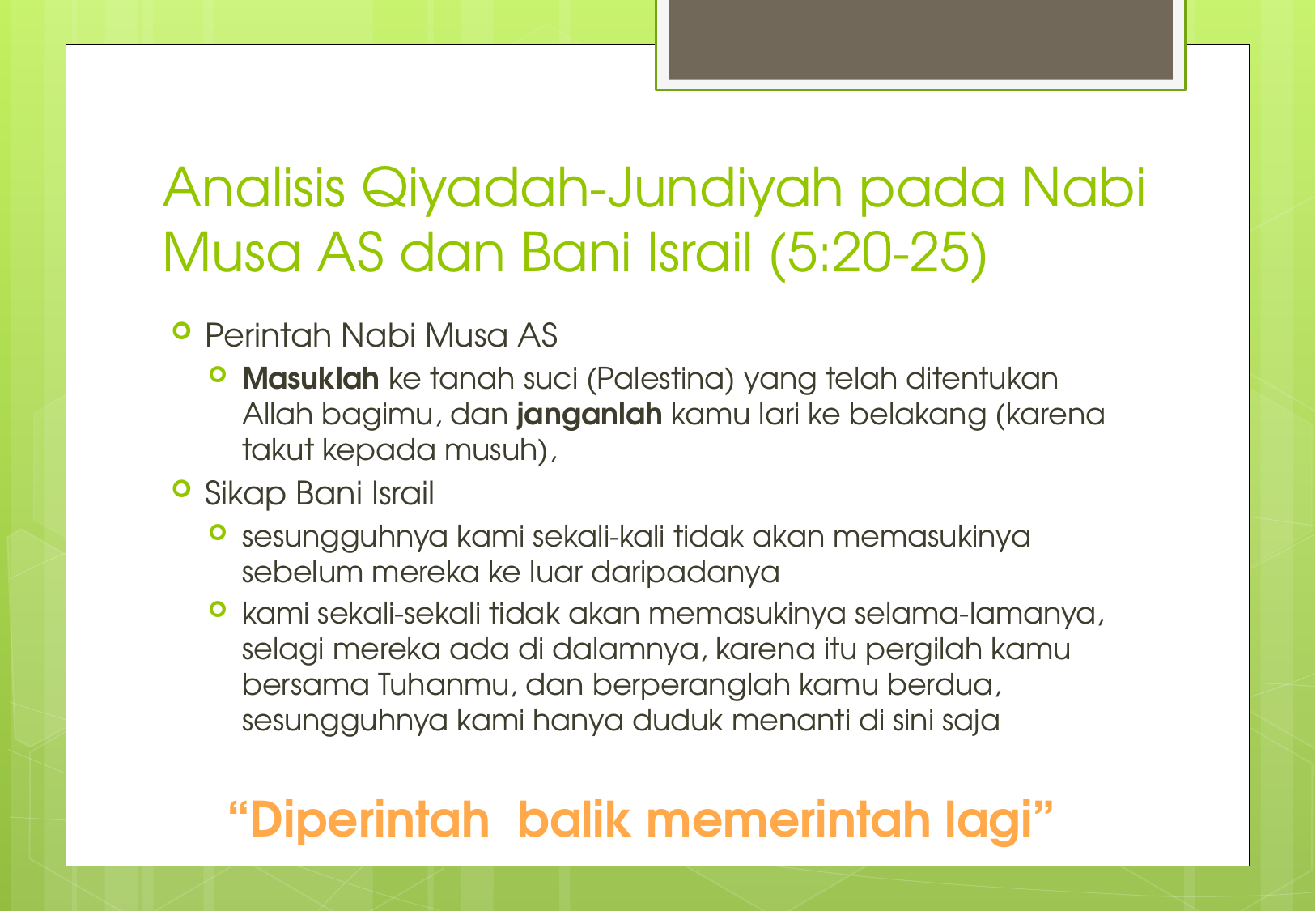

# Analisis Qiyadah-Jundiyah pada Nabi Musa AS dan Bani Israil (5:20-25)
Perintah Nabi Musa AS
Masuklah ke tanah suci (Palestina) yang telah ditentukan Allah bagimu, dan janganlah kamu lari ke belakang (karena takut kepada musuh),
Sikap Bani Israil
sesungguhnya kami sekali-kali tidak akan memasukinya sebelum mereka ke luar daripadanya
kami sekali-sekali tidak akan memasukinya selama-lamanya, selagi mereka ada di dalamnya, karena itu pergilah kamu bersama Tuhanmu, dan berperanglah kamu berdua, sesungguhnya kami hanya duduk menanti di sini saja

“Diperintah  balik memerintah lagi”